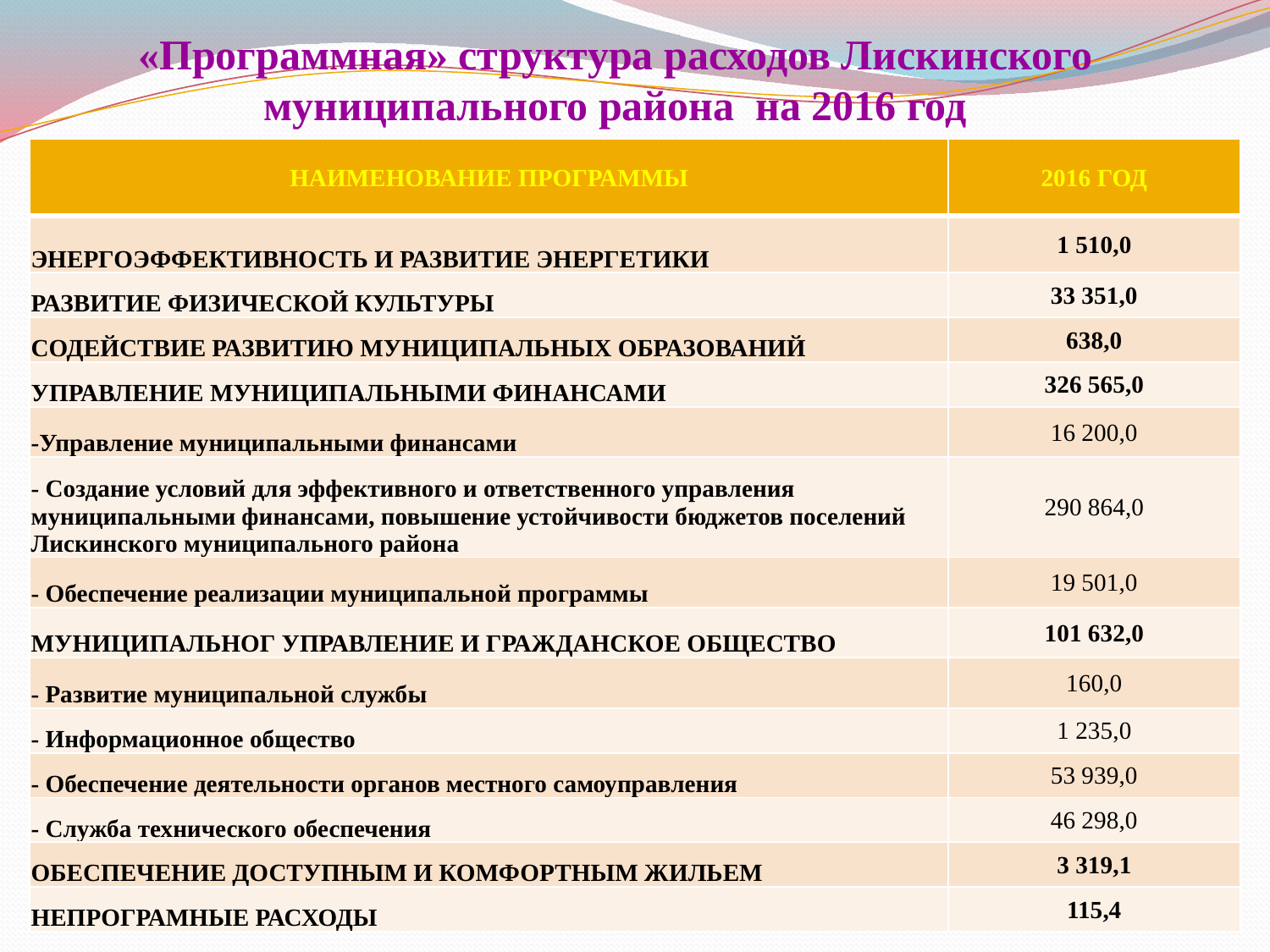

# «Программная» структура расходов Лискинского муниципального района  на 2016 год
| НАИМЕНОВАНИЕ ПРОГРАММЫ | 2016 ГОД |
| --- | --- |
| ЭНЕРГОЭФФЕКТИВНОСТЬ И РАЗВИТИЕ ЭНЕРГЕТИКИ | 1 510,0 |
| РАЗВИТИЕ ФИЗИЧЕСКОЙ КУЛЬТУРЫ | 33 351,0 |
| СОДЕЙСТВИЕ РАЗВИТИЮ МУНИЦИПАЛЬНЫХ ОБРАЗОВАНИЙ | 638,0 |
| УПРАВЛЕНИЕ МУНИЦИПАЛЬНЫМИ ФИНАНСАМИ | 326 565,0 |
| -Управление муниципальными финансами | 16 200,0 |
| - Создание условий для эффективного и ответственного управления муниципальными финансами, повышение устойчивости бюджетов поселений Лискинского муниципального района | 290 864,0 |
| - Обеспечение реализации муниципальной программы | 19 501,0 |
| МУНИЦИПАЛЬНОГ УПРАВЛЕНИЕ И ГРАЖДАНСКОЕ ОБЩЕСТВО | 101 632,0 |
| - Развитие муниципальной службы | 160,0 |
| - Информационное общество | 1 235,0 |
| - Обеспечение деятельности органов местного самоуправления | 53 939,0 |
| - Служба технического обеспечения | 46 298,0 |
| ОБЕСПЕЧЕНИЕ ДОСТУПНЫМ И КОМФОРТНЫМ ЖИЛЬЕМ | 3 319,1 |
| НЕПРОГРАМНЫЕ РАСХОДЫ | 115,4 |